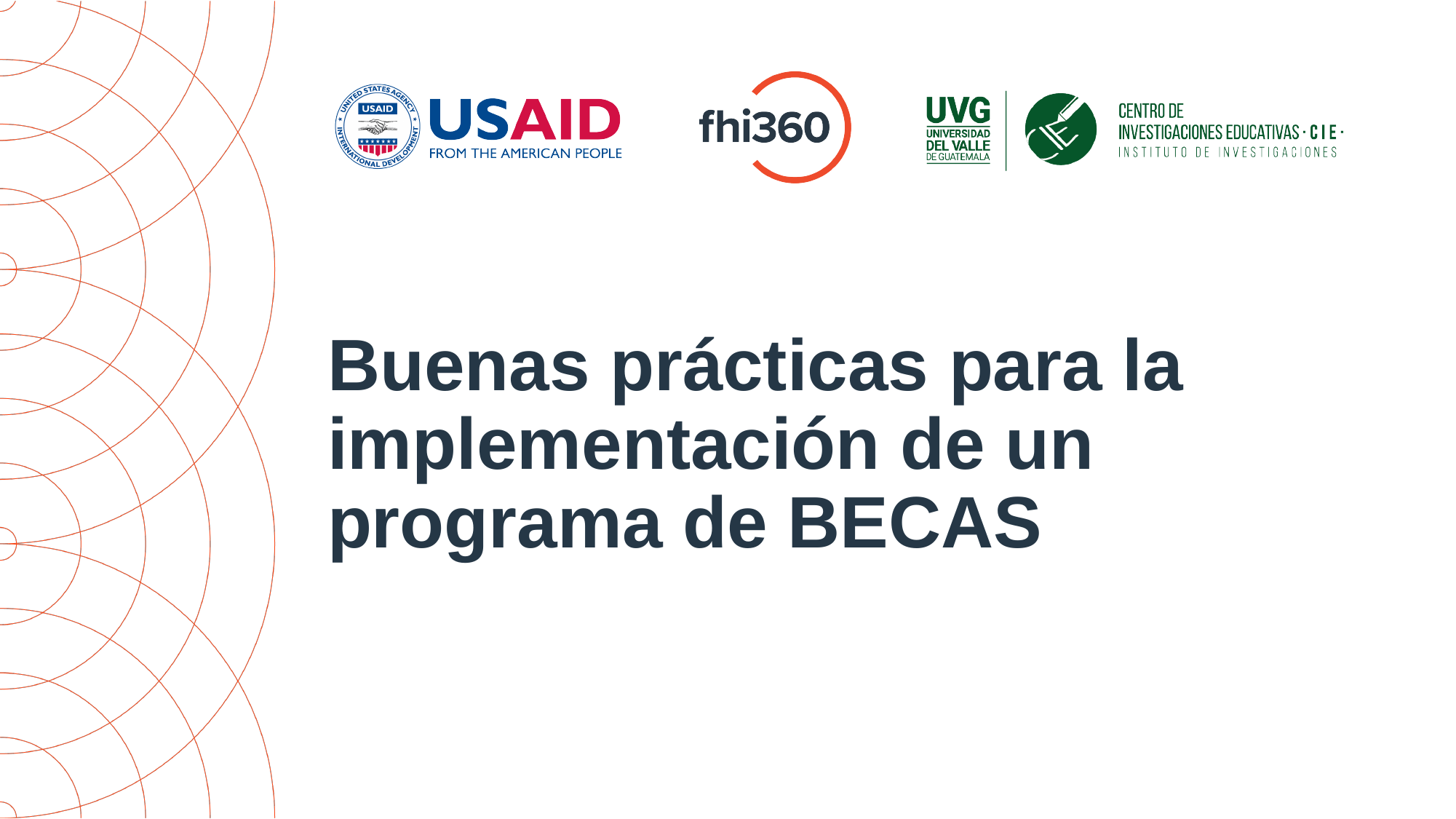

# Buenas prácticas para la implementación de un programa de BECAS